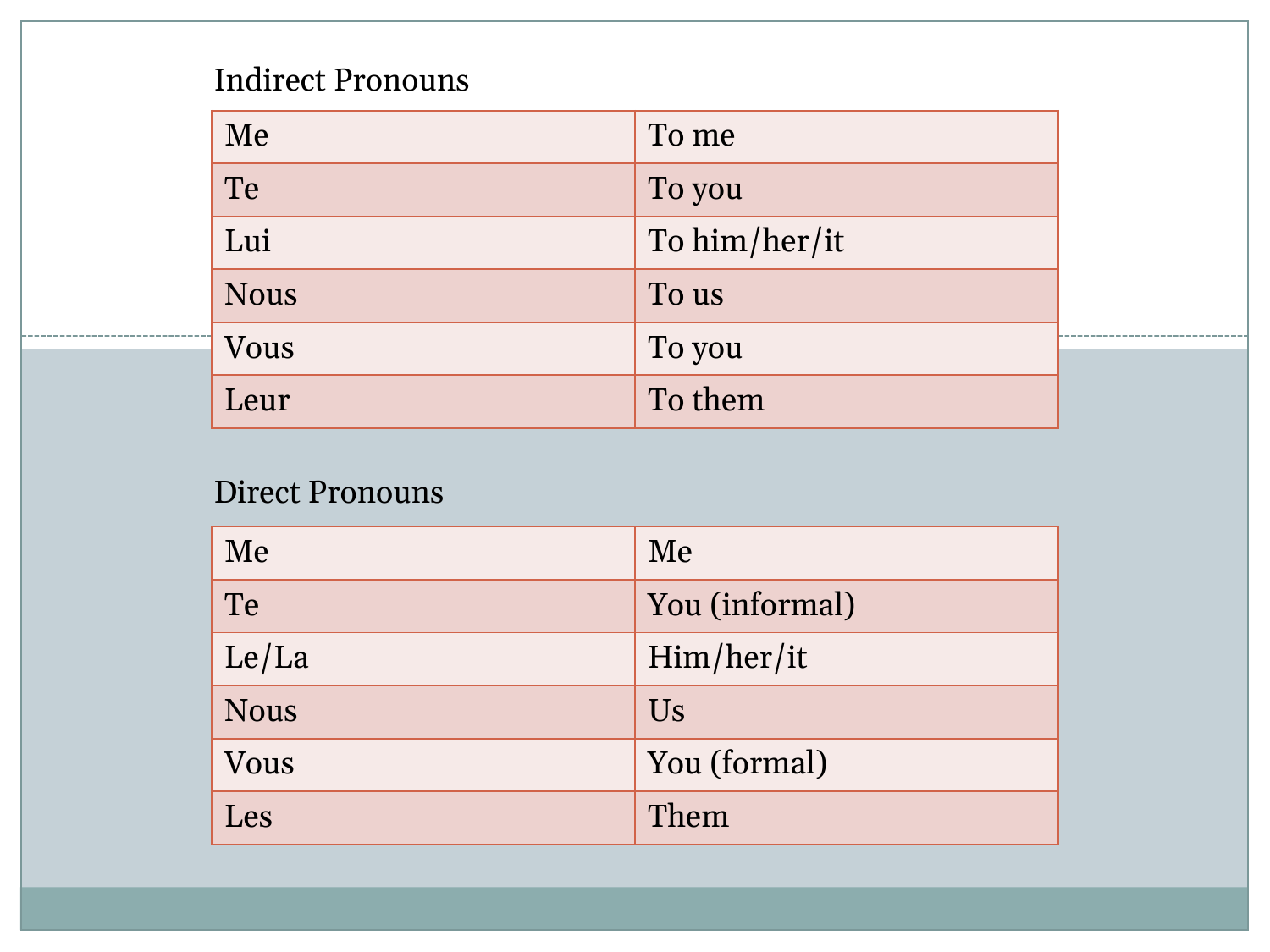

Indirect Pronouns
| Me | To me |
| --- | --- |
| Te | To you |
| Lui | To him/her/it |
| Nous | To us |
| Vous | To you |
| Leur | To them |
Direct Pronouns
| Me | Me |
| --- | --- |
| Te | You (informal) |
| Le/La | Him/her/it |
| Nous | Us |
| Vous | You (formal) |
| Les | Them |